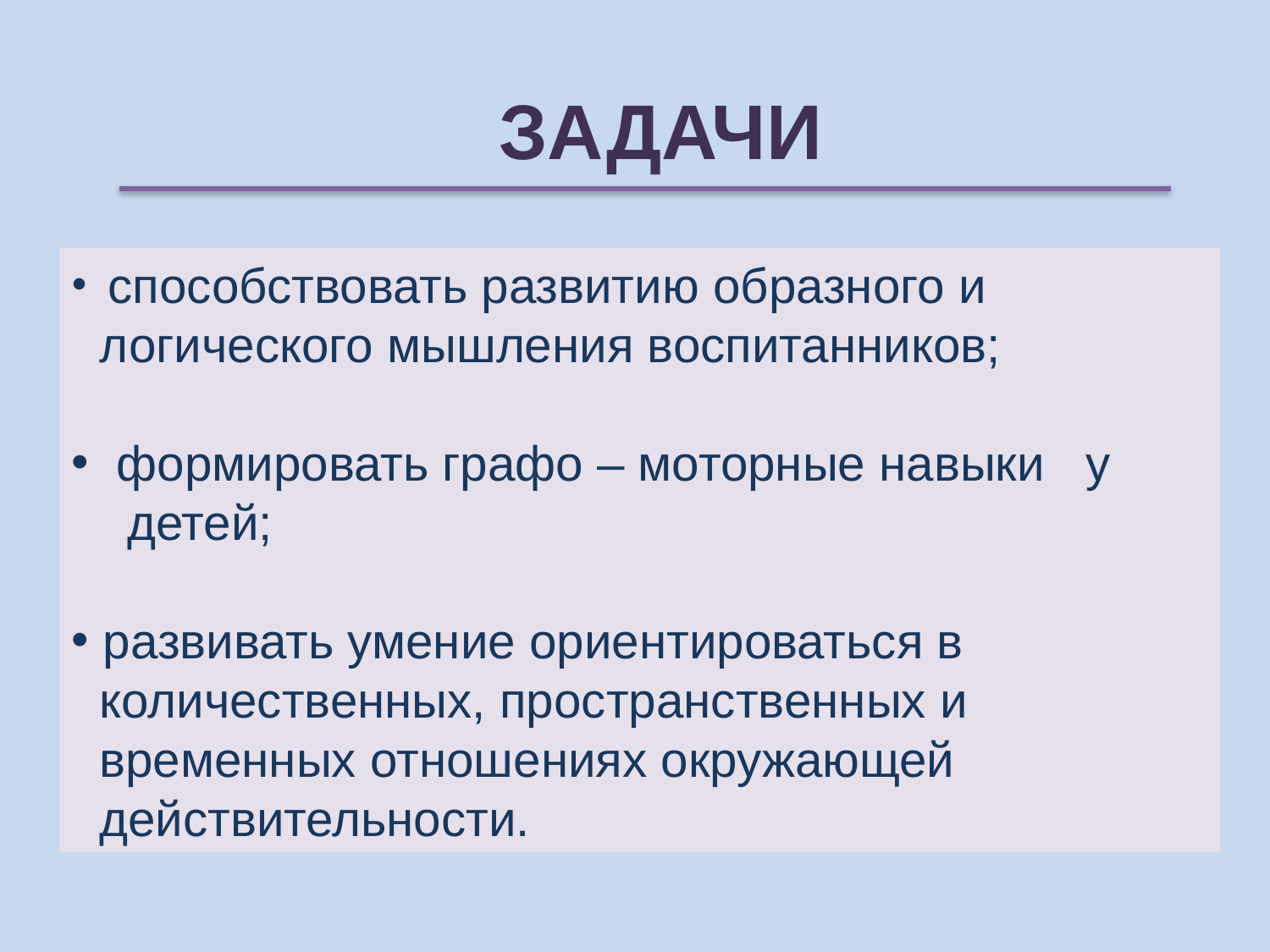

# ЗАДАЧИ
  способствовать развитию образного и
  логического мышления воспитанников;

  формировать графо – моторные навыки   у
    детей;

 развивать умение ориентироваться в
  количественных, пространственных и
  временных отношениях окружающей
  действительности.